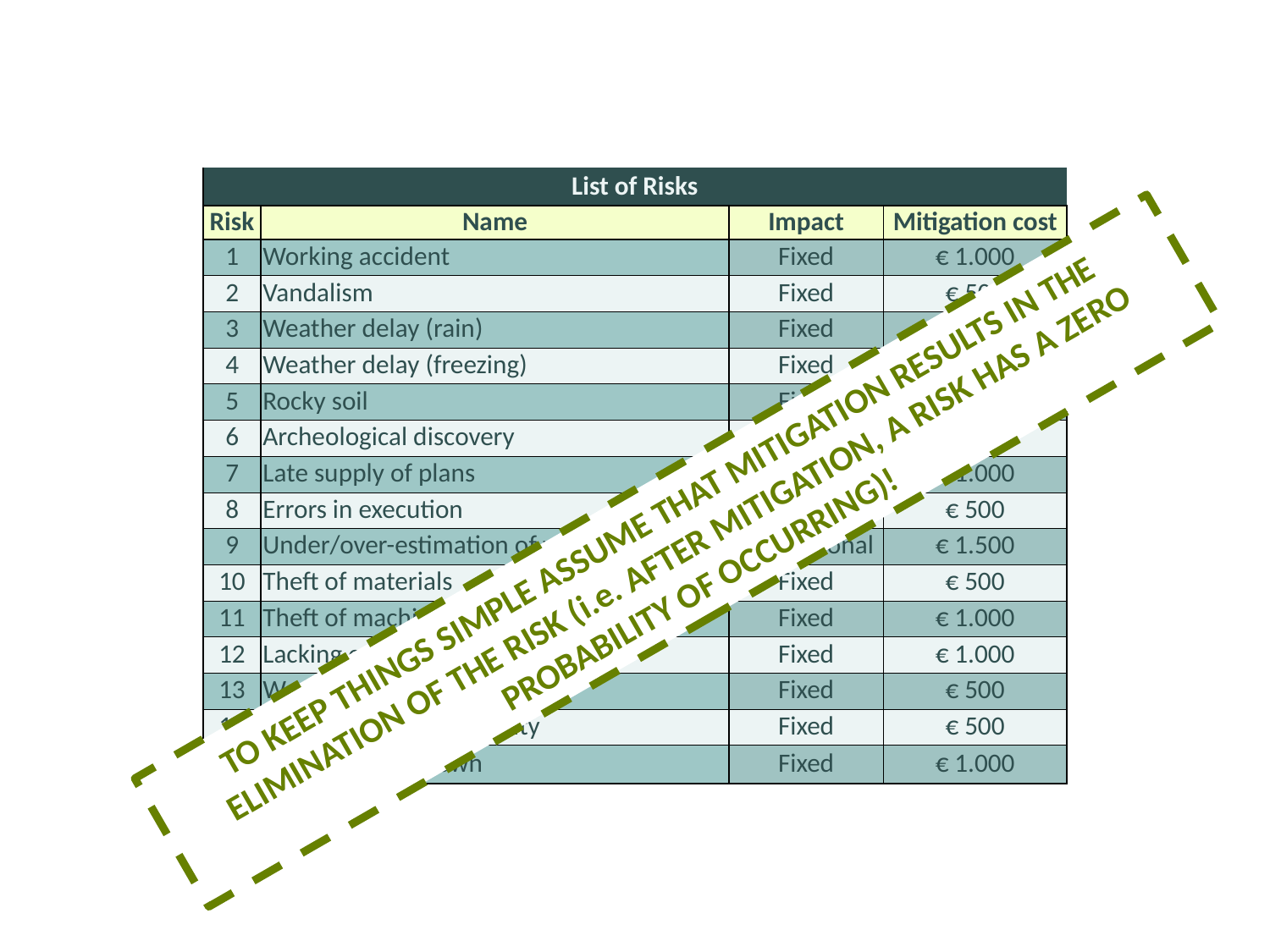

| List of Risks |  |  |  |
| --- | --- | --- | --- |
| Risk | Name | Impact | Mitigation cost |
| 1 | Working accident | Fixed | € 1.000 |
| 2 | Vandalism | Fixed | € 500 |
| 3 | Weather delay (rain) | Fixed | € 500 |
| 4 | Weather delay (freezing) | Fixed | € 1.000 |
| 5 | Rocky soil | Fixed | € 1.500 |
| 6 | Archeological discovery | Fixed | € 2.000 |
| 7 | Late supply of plans | Fixed | € 1.000 |
| 8 | Errors in execution | Fixed | € 500 |
| 9 | Under/over-estimation of work content | Proportional | € 1.500 |
| 10 | Theft of materials | Fixed | € 500 |
| 11 | Theft of machines | Fixed | € 1.000 |
| 12 | Lacking expertise | Fixed | € 1.000 |
| 13 | Workforce absenteeism | Fixed | € 500 |
| 14 | Bad/poor material quality | Fixed | € 500 |
| 15 | Machine breakdown | Fixed | € 1.000 |
TO KEEP THINGS SIMPLE ASSUME THAT MITIGATION RESULTS IN THE ELIMINATION OF THE RISK (i.e. AFTER MITIGATION, A RISK HAS A ZERO PROBABILITY OF OCCURRING)!